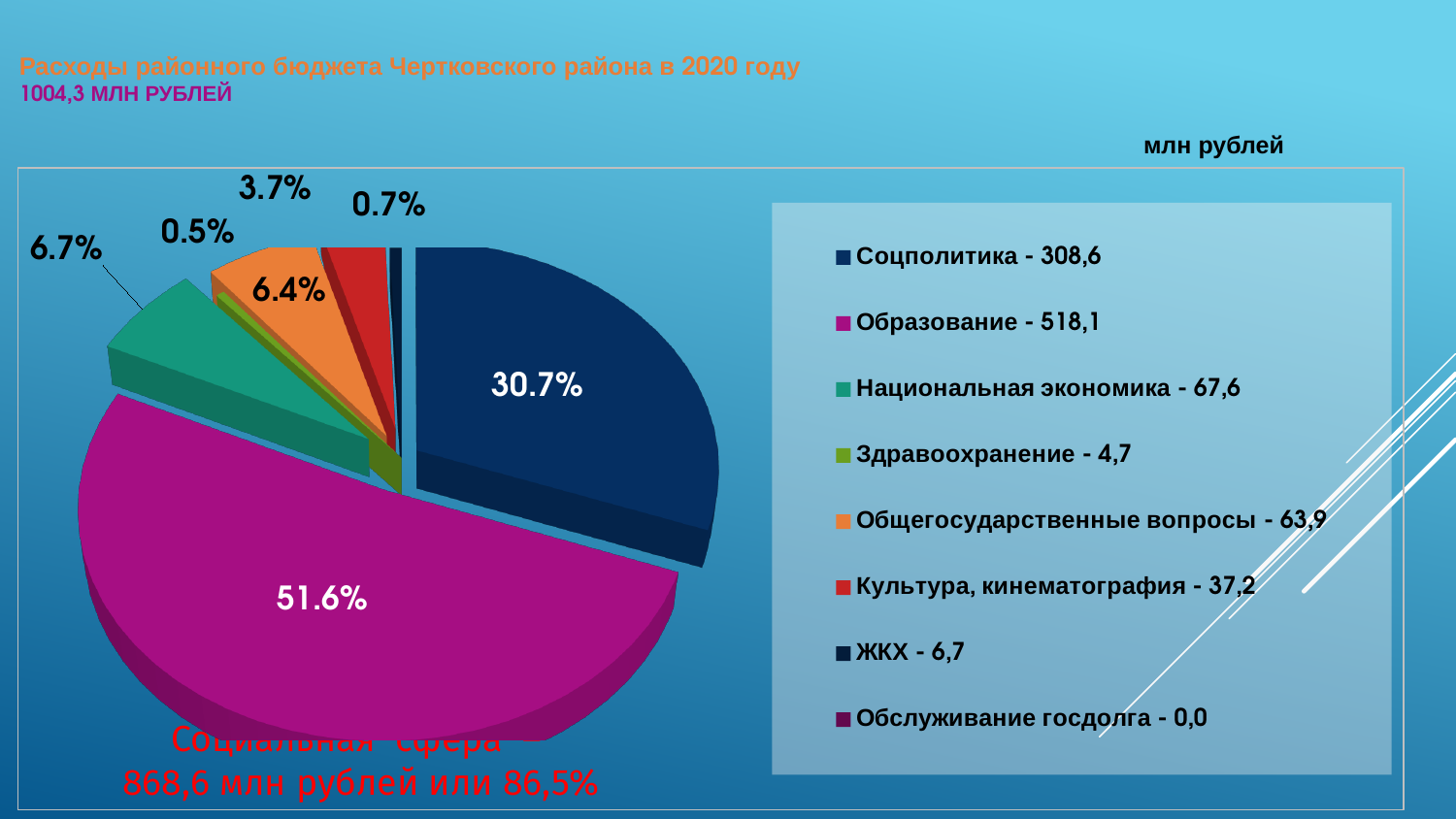

# Расходы районного бюджета Чертковского района в 2020 году 1004,3 млн рублей
млн рублей

[unsupported chart]

Социальная  сфера  –
868,6 млн рублей или 86,5%